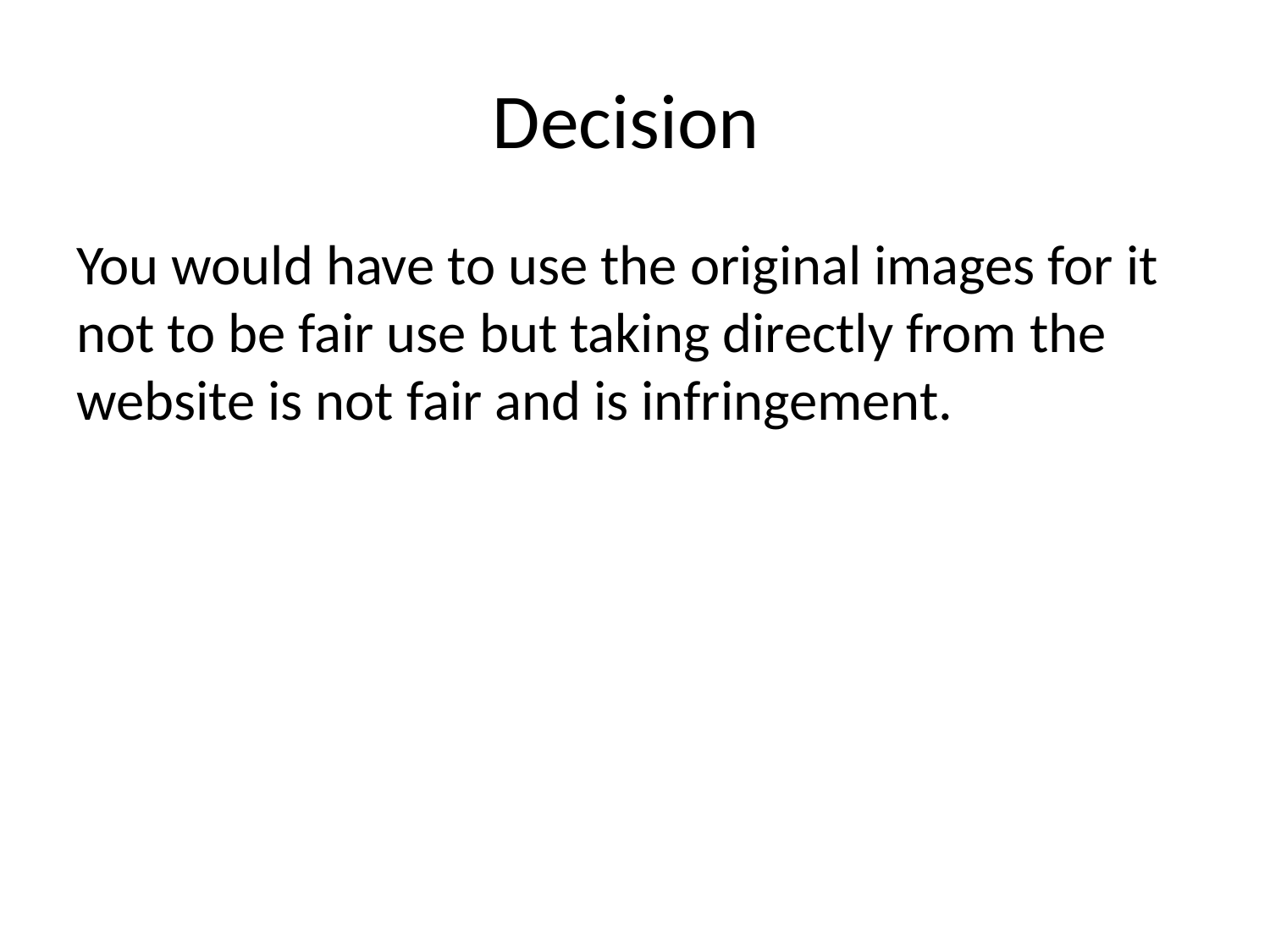

# Decision
You would have to use the original images for it not to be fair use but taking directly from the website is not fair and is infringement.